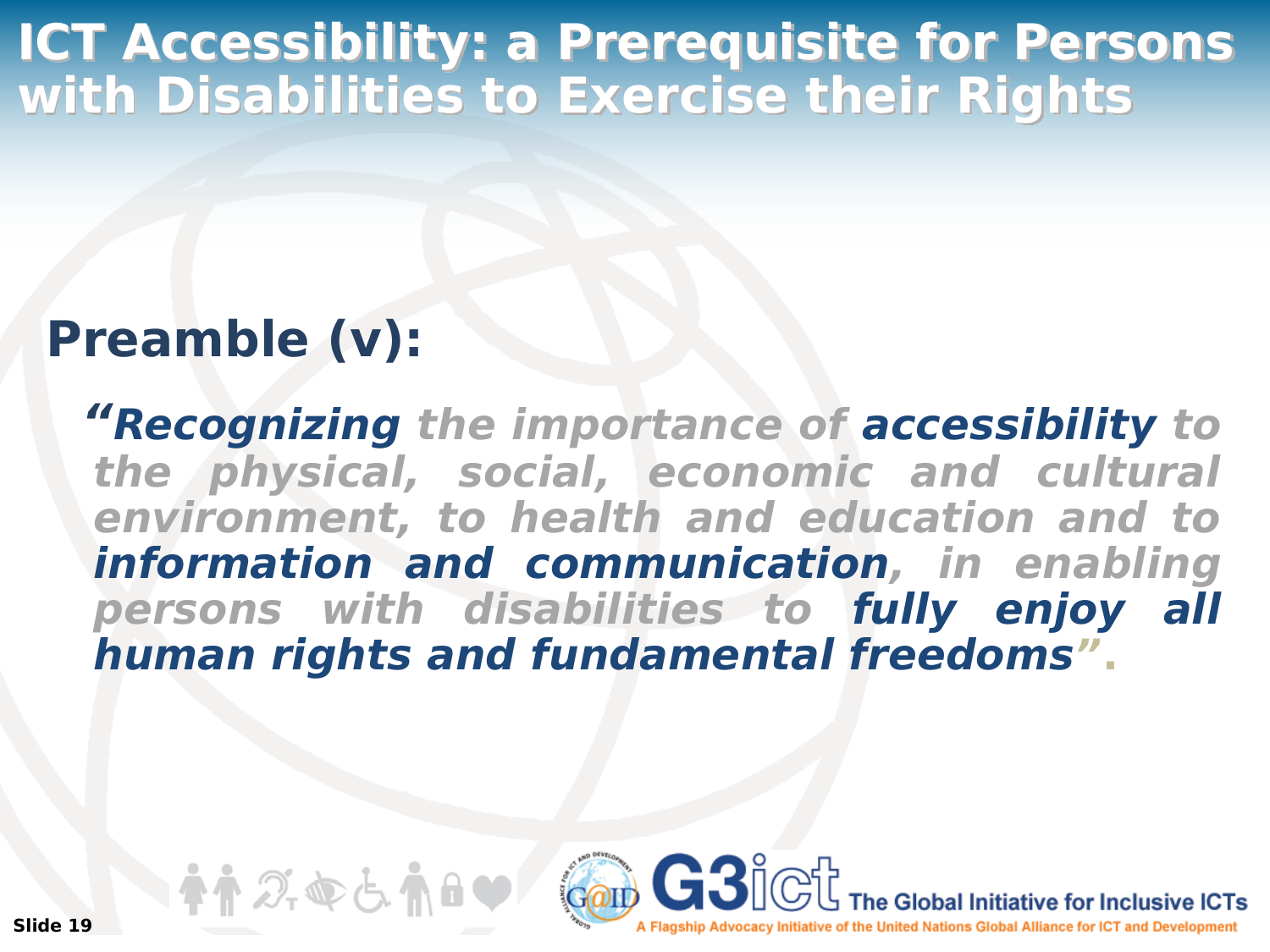

# ICT Accessibility: a Prerequisite for Persons with Disabilities to Exercise their Rights

Preamble (v):
  “Recognizing the importance of accessibility to the physical, social, economic and cultural environment, to health and education and to information and communication, in enabling persons with disabilities to fully enjoy all human rights and fundamental freedoms”.